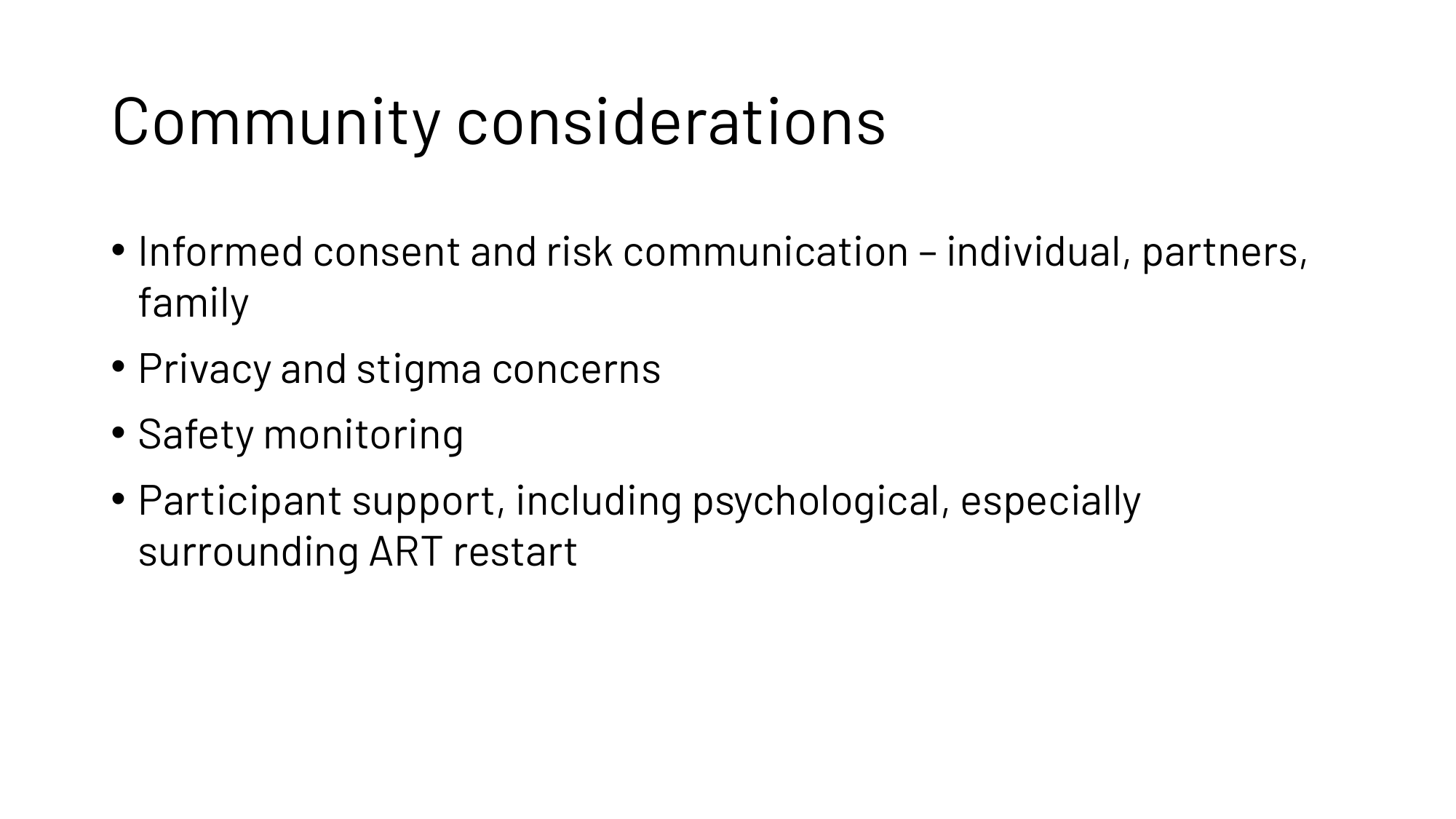

# Community considerations
Informed consent and risk communication – individual, partners, family
Privacy and stigma concerns
Safety monitoring
Participant support, including psychological, especially surrounding ART restart